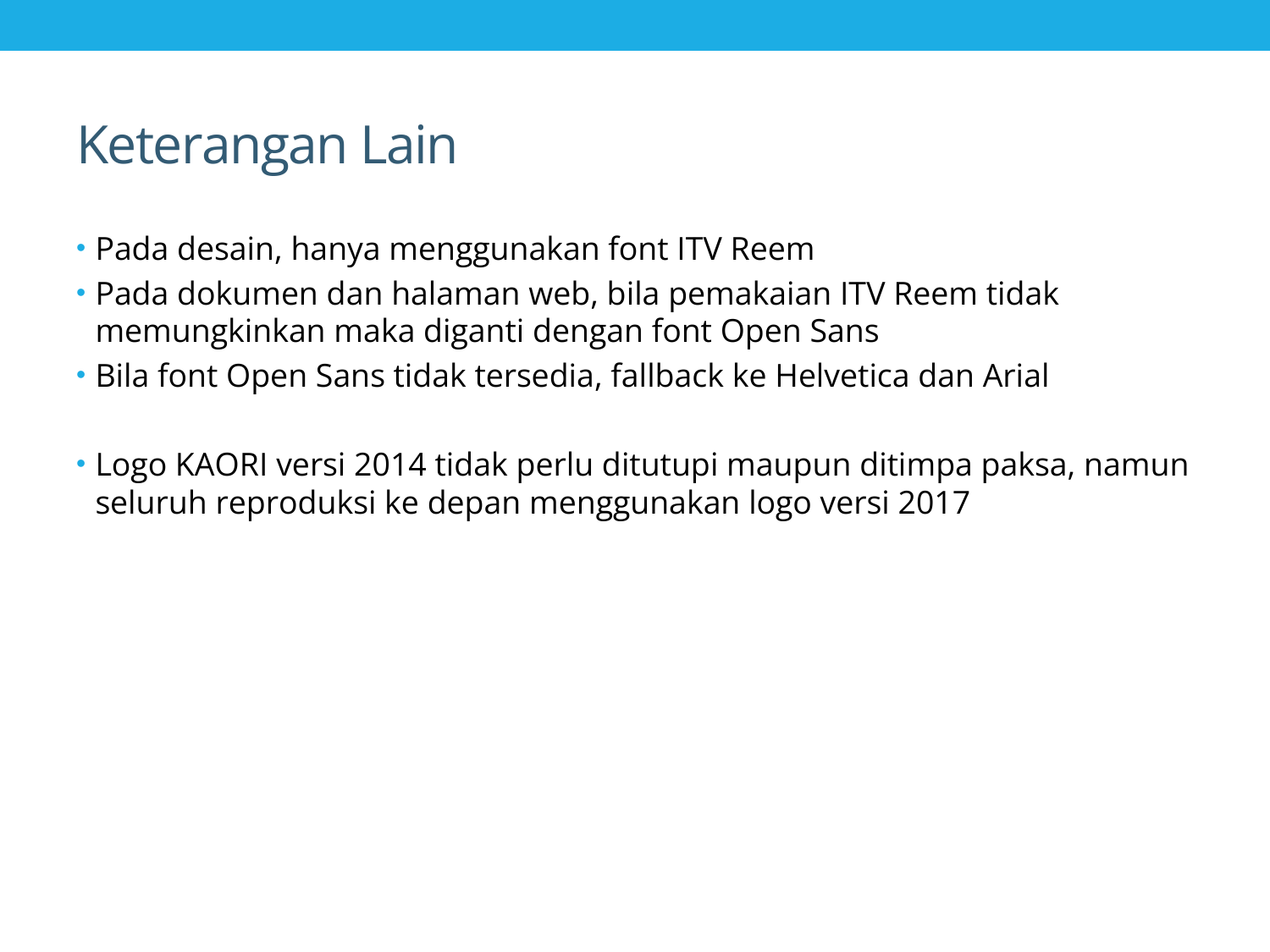

# Keterangan Lain
Pada desain, hanya menggunakan font ITV Reem
Pada dokumen dan halaman web, bila pemakaian ITV Reem tidak memungkinkan maka diganti dengan font Open Sans
Bila font Open Sans tidak tersedia, fallback ke Helvetica dan Arial

Logo KAORI versi 2014 tidak perlu ditutupi maupun ditimpa paksa, namun seluruh reproduksi ke depan menggunakan logo versi 2017